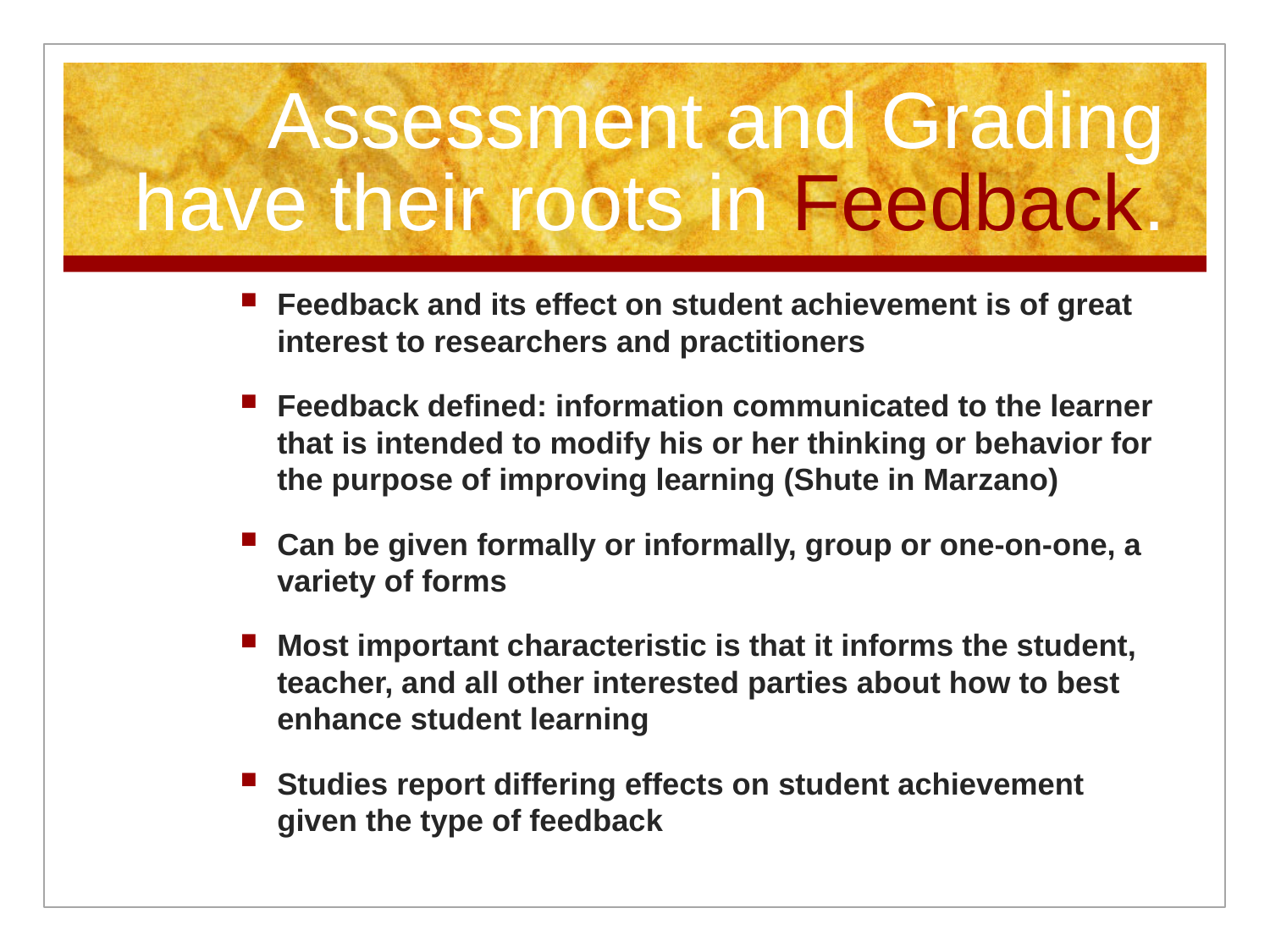

# Assessment and Grading have their roots in Feedback.
Feedback and its effect on student achievement is of great interest to researchers and practitioners
Feedback defined: information communicated to the learner that is intended to modify his or her thinking or behavior for the purpose of improving learning (Shute in Marzano)
Can be given formally or informally, group or one-on-one, a variety of forms
Most important characteristic is that it informs the student, teacher, and all other interested parties about how to best enhance student learning
Studies report differing effects on student achievement given the type of feedback